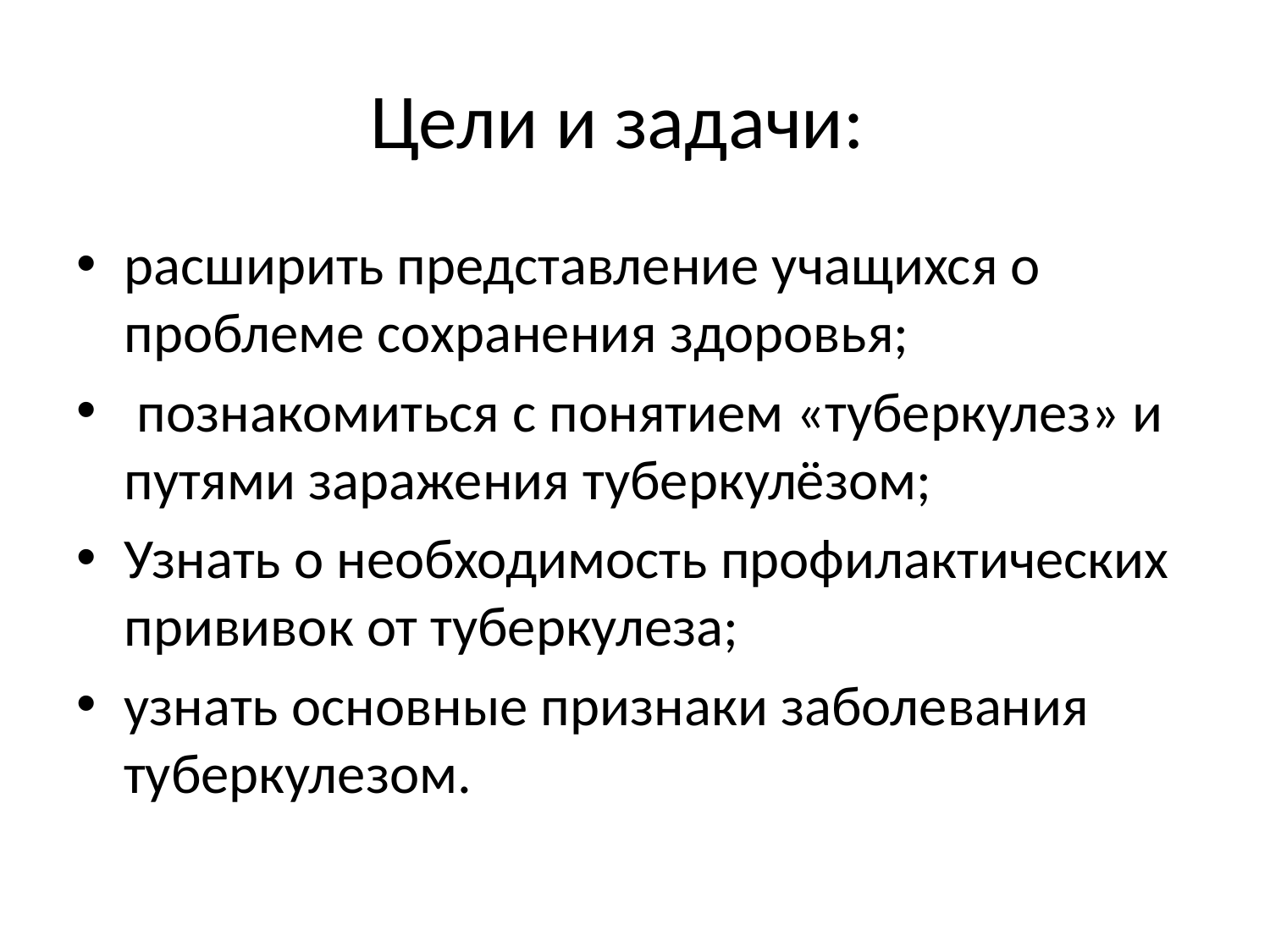

# Цели и задачи:
расширить представление учащихся о проблеме сохранения здоровья;
 познакомиться с понятием «туберкулез» и путями заражения туберкулёзом;
Узнать о необходимость профилактических прививок от туберкулеза;
узнать основные признаки заболевания туберкулезом.